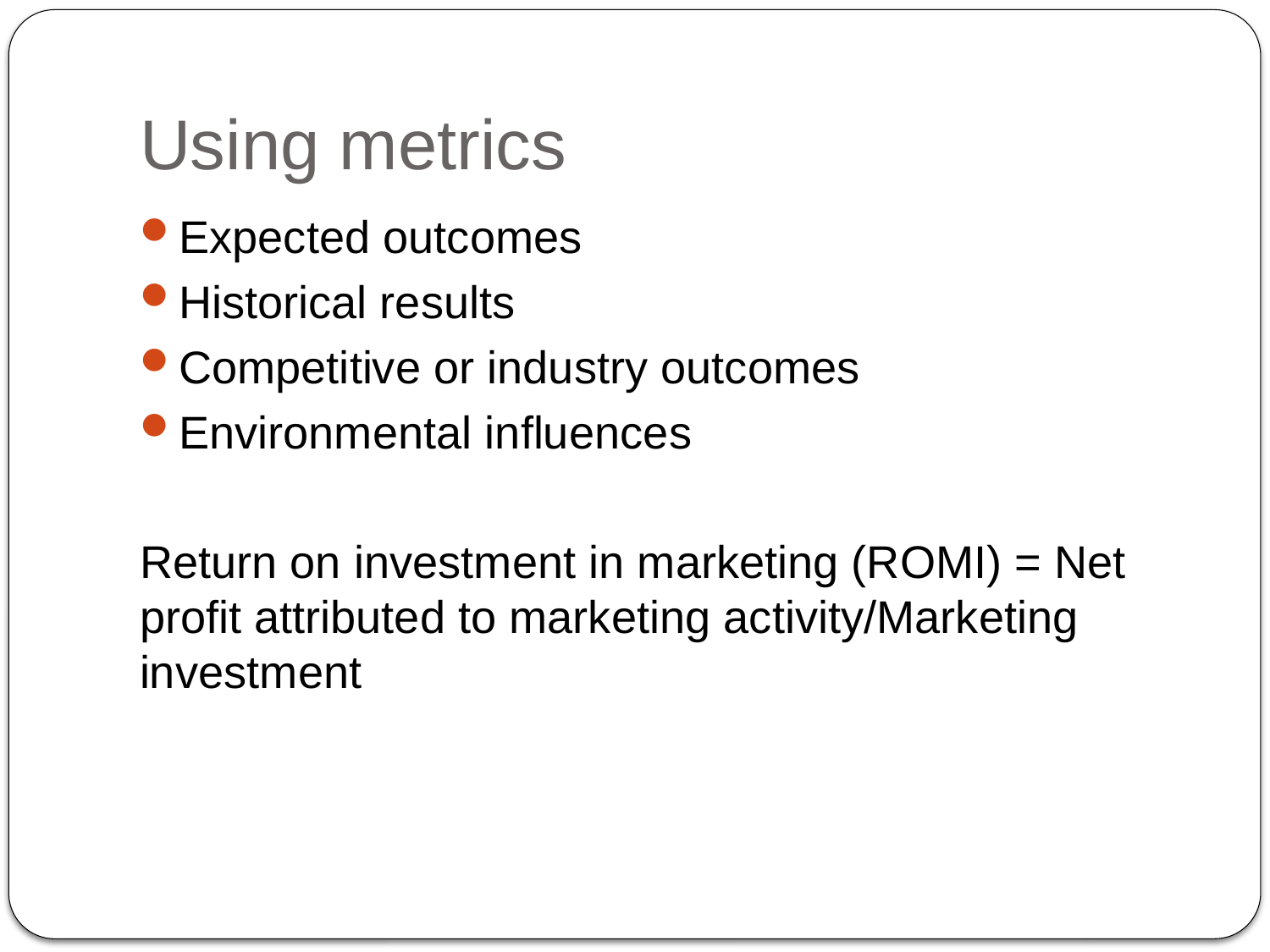

# Using metrics
Expected outcomes
Historical results
Competitive or industry outcomes
Environmental influences

Return on investment in marketing (ROMI) = Net profit attributed to marketing activity/Marketing investment